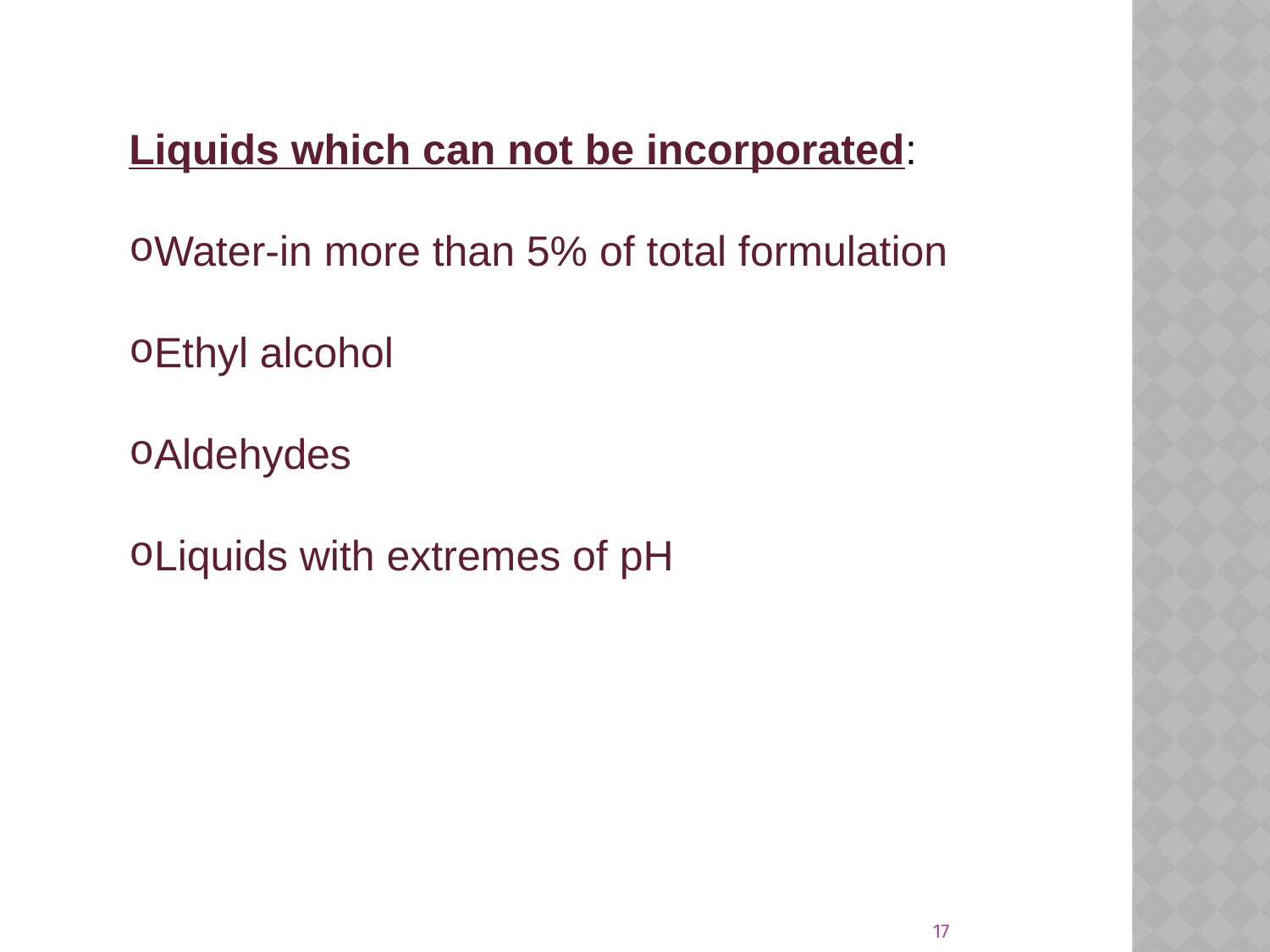

Liquids which can not be incorporated:

Water-in more than 5% of total formulation

Ethyl alcohol

Aldehydes

Liquids with extremes of pH

17